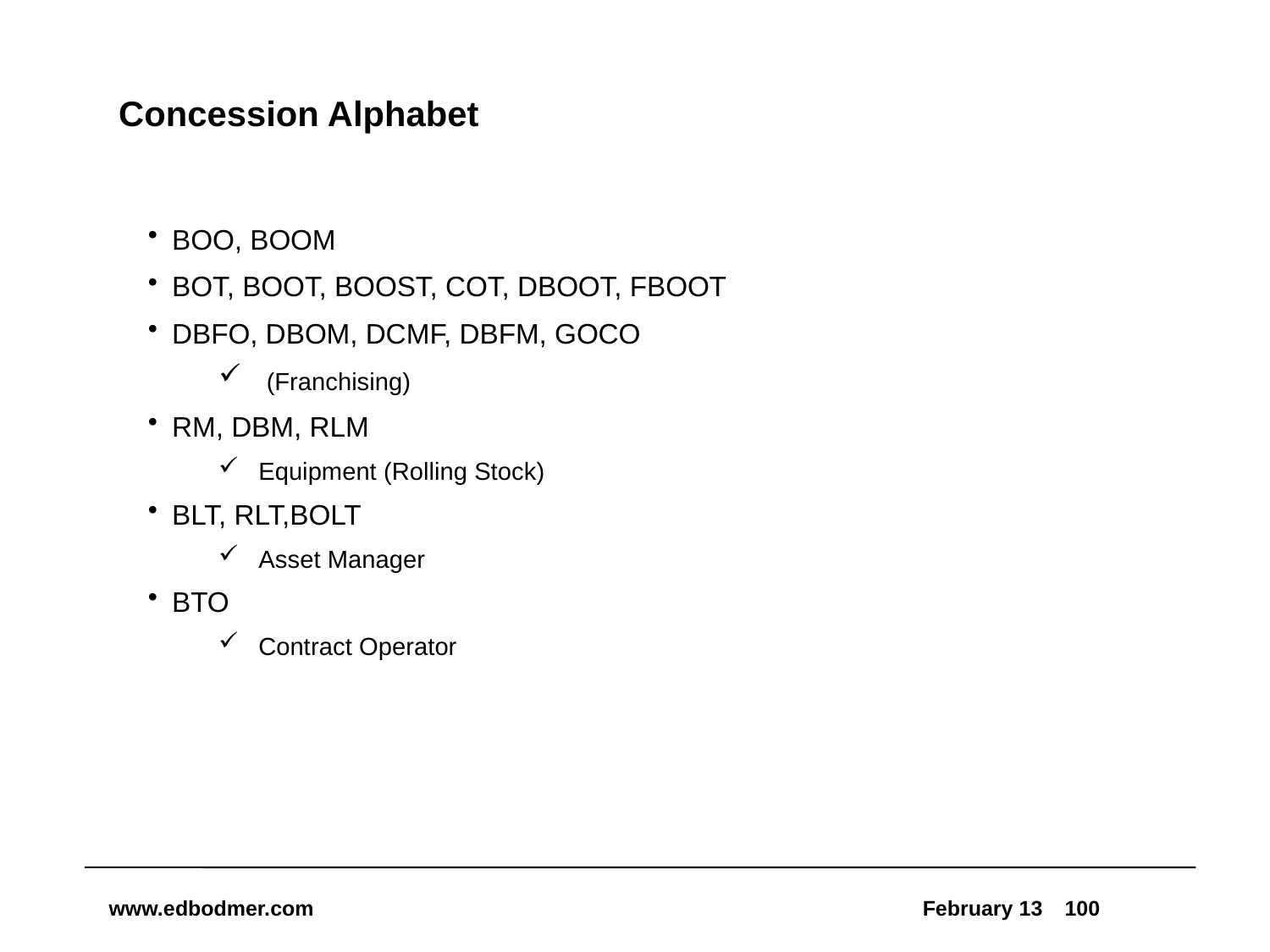

# Concession Alphabet
BOO, BOOM
BOT, BOOT, BOOST, COT, DBOOT, FBOOT
DBFO, DBOM, DCMF, DBFM, GOCO
 (Franchising)
RM, DBM, RLM
Equipment (Rolling Stock)
BLT, RLT,BOLT
Asset Manager
BTO
Contract Operator